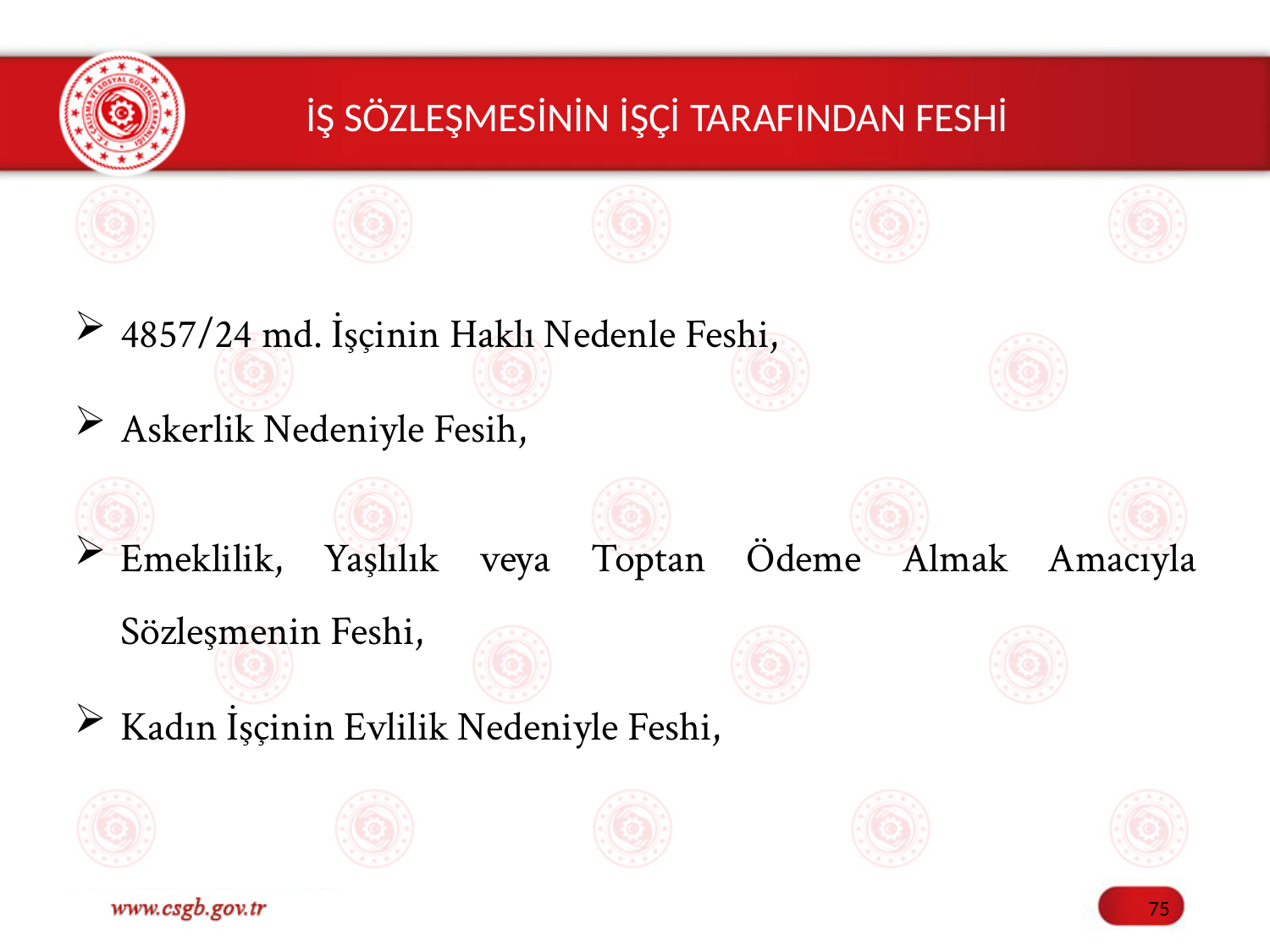

İŞ SÖZLEŞMESİNİN İŞÇİ TARAFINDAN FESHİ

4857/24 md. İşçinin Haklı Nedenle Feshi,

Askerlik Nedeniyle Fesih,

Emeklilik, Yaşlılık veya Toptan Ödeme Almak Amacıyla Sözleşmenin Feshi,

Kadın İşçinin Evlilik Nedeniyle Feshi,

75